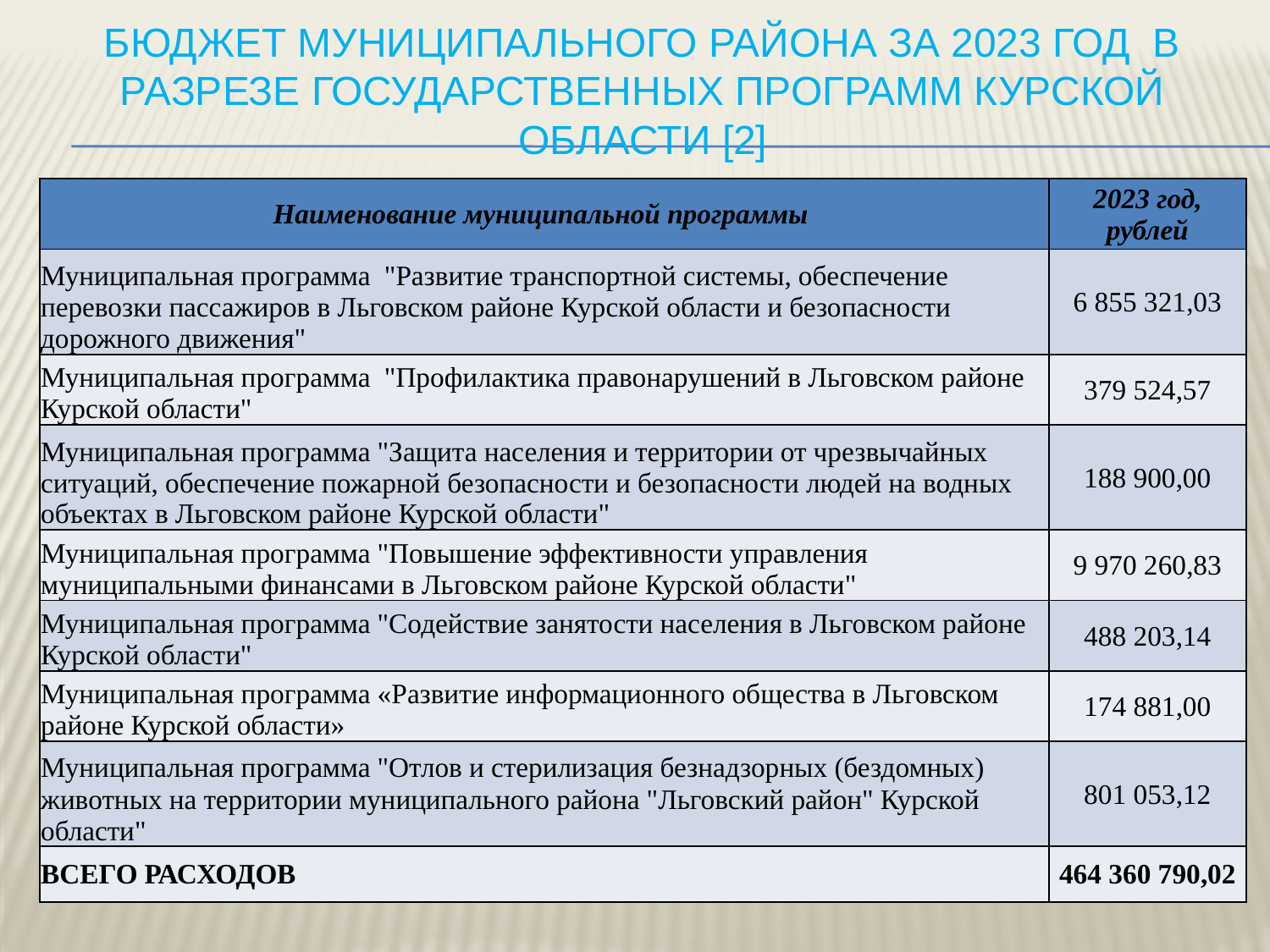

# Бюджет муниципального района за 2023 год  в разрезе государственных программ Курской области [2]
| Наименование муниципальной программы | 2023 год, рублей |
| --- | --- |
| Муниципальная программа "Развитие транспортной системы, обеспечение перевозки пассажиров в Льговском районе Курской области и безопасности дорожного движения" | 6 855 321,03 |
| Муниципальная программа "Профилактика правонарушений в Льговском районе Курской области" | 379 524,57 |
| Муниципальная программа "Защита населения и территории от чрезвычайных ситуаций, обеспечение пожарной безопасности и безопасности людей на водных объектах в Льговском районе Курской области" | 188 900,00 |
| Муниципальная программа "Повышение эффективности управления муниципальными финансами в Льговском районе Курской области" | 9 970 260,83 |
| Муниципальная программа "Содействие занятости населения в Льговском районе Курской области" | 488 203,14 |
| Муниципальная программа «Развитие информационного общества в Льговском районе Курской области» | 174 881,00 |
| Муниципальная программа "Отлов и стерилизация безнадзорных (бездомных) животных на территории муниципального района "Льговский район" Курской области" | 801 053,12 |
| ВСЕГО РАСХОДОВ | 464 360 790,02 |